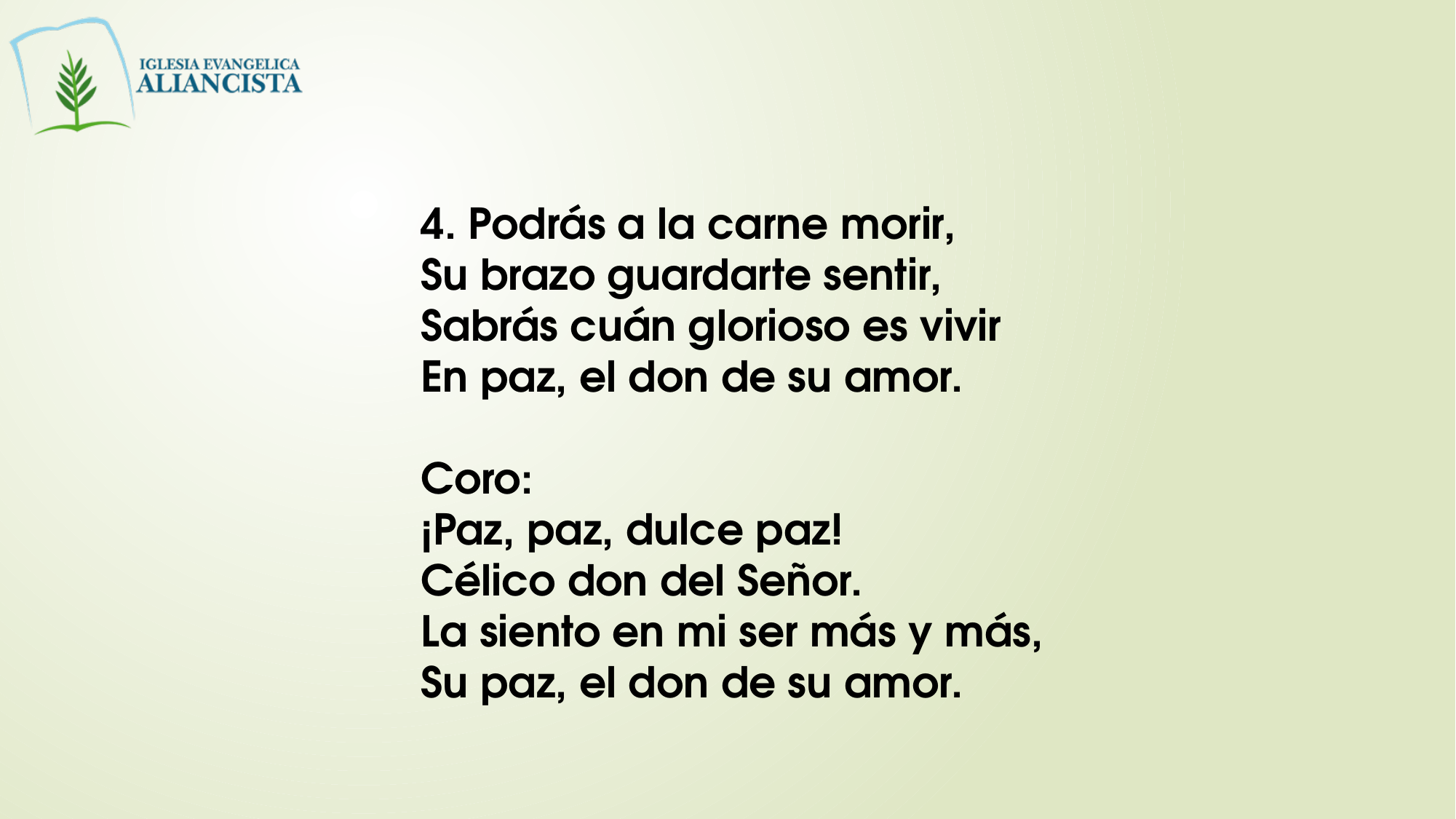

4. Podrás a la carne morir,
Su brazo guardarte sentir,
Sabrás cuán glorioso es vivir
En paz, el don de su amor.

Coro:
¡Paz, paz, dulce paz!
Célico don del Señor.
La siento en mi ser más y más,
Su paz, el don de su amor.